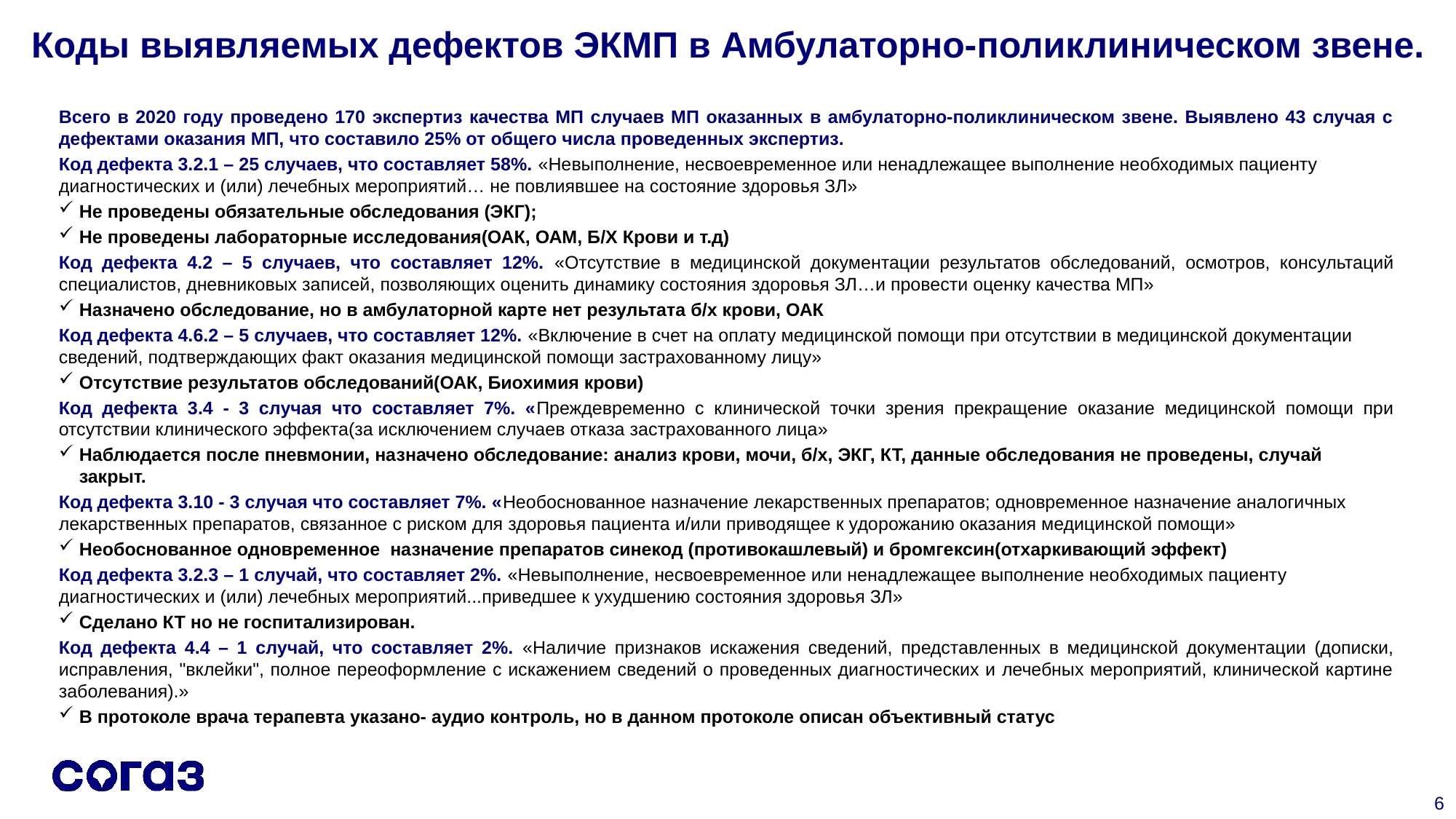

# Коды выявляемых дефектов ЭКМП в Амбулаторно-поликлиническом звене.
Всего в 2020 году проведено 170 экспертиз качества МП случаев МП оказанных в амбулаторно-поликлиническом звене. Выявлено 43 случая с дефектами оказания МП, что составило 25% от общего числа проведенных экспертиз.
Код дефекта 3.2.1 – 25 случаев, что составляет 58%. «Невыполнение, несвоевременное или ненадлежащее выполнение необходимых пациенту диагностических и (или) лечебных мероприятий… не повлиявшее на состояние здоровья ЗЛ»
Не проведены обязательные обследования (ЭКГ);
Не проведены лабораторные исследования(ОАК, ОАМ, Б/Х Крови и т.д)
Код дефекта 4.2 – 5 случаев, что составляет 12%. «Отсутствие в медицинской документации результатов обследований, осмотров, консультаций специалистов, дневниковых записей, позволяющих оценить динамику состояния здоровья ЗЛ…и провести оценку качества МП»
Назначено обследование, но в амбулаторной карте нет результата б/х крови, ОАК
Код дефекта 4.6.2 – 5 случаев, что составляет 12%. «Включение в счет на оплату медицинской помощи при отсутствии в медицинской документации сведений, подтверждающих факт оказания медицинской помощи застрахованному лицу»
Отсутствие результатов обследований(ОАК, Биохимия крови)
Код дефекта 3.4 - 3 случая что составляет 7%. «Преждевременно с клинической точки зрения прекращение оказание медицинской помощи при отсутствии клинического эффекта(за исключением случаев отказа застрахованного лица»
Наблюдается после пневмонии, назначено обследование: анализ крови, мочи, б/х, ЭКГ, КТ, данные обследования не проведены, случай закрыт.
Код дефекта 3.10 - 3 случая что составляет 7%. «Необоснованное назначение лекарственных препаратов; одновременное назначение аналогичных лекарственных препаратов, связанное с риском для здоровья пациента и/или приводящее к удорожанию оказания медицинской помощи»
Необоснованное одновременное  назначение препаратов синекод (противокашлевый) и бромгексин(отхаркивающий эффект)
Код дефекта 3.2.3 – 1 случай, что составляет 2%. «Невыполнение, несвоевременное или ненадлежащее выполнение необходимых пациенту диагностических и (или) лечебных мероприятий...приведшее к ухудшению состояния здоровья ЗЛ»
Сделано КТ но не госпитализирован.
Код дефекта 4.4 – 1 случай, что составляет 2%. «Наличие признаков искажения сведений, представленных в медицинской документации (дописки, исправления, "вклейки", полное переоформление с искажением сведений о проведенных диагностических и лечебных мероприятий, клинической картине заболевания).»
В протоколе врача терапевта указано- аудио контроль, но в данном протоколе описан объективный статус

6